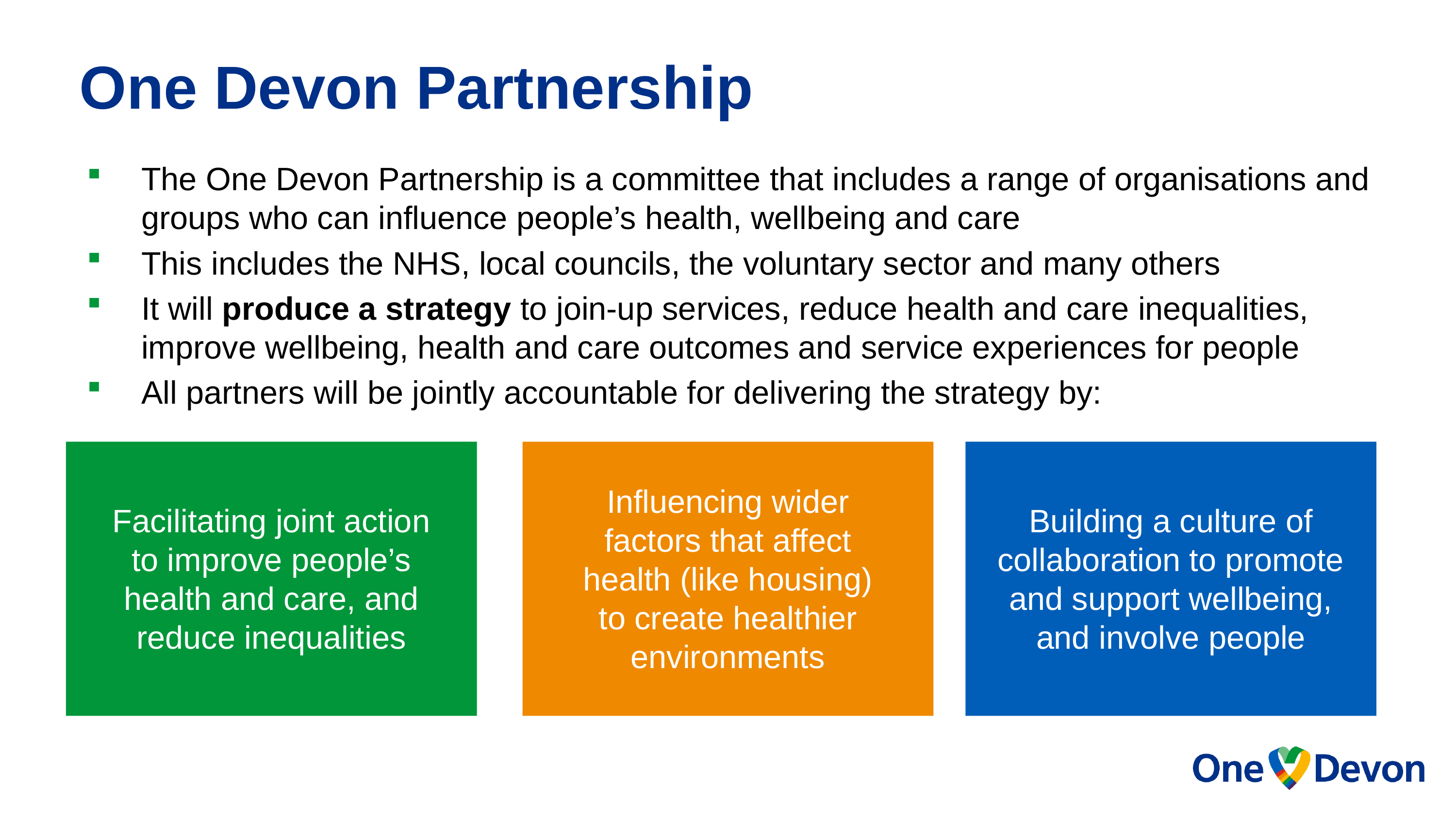

One Devon Partnership
The One Devon Partnership is a committee that includes a range of organisations and groups who can influence people’s health, wellbeing and care
This includes the NHS, local councils, the voluntary sector and many others
It will produce a strategy to join-up services, reduce health and care inequalities, improve wellbeing, health and care outcomes and service experiences for people
All partners will be jointly accountable for delivering the strategy by:

Influencing wider factors that affect health (like housing) to create healthier environments
Facilitating joint action to improve people’s health and care, and reduce inequalities
Building a culture of collaboration to promote and support wellbeing, and involve people